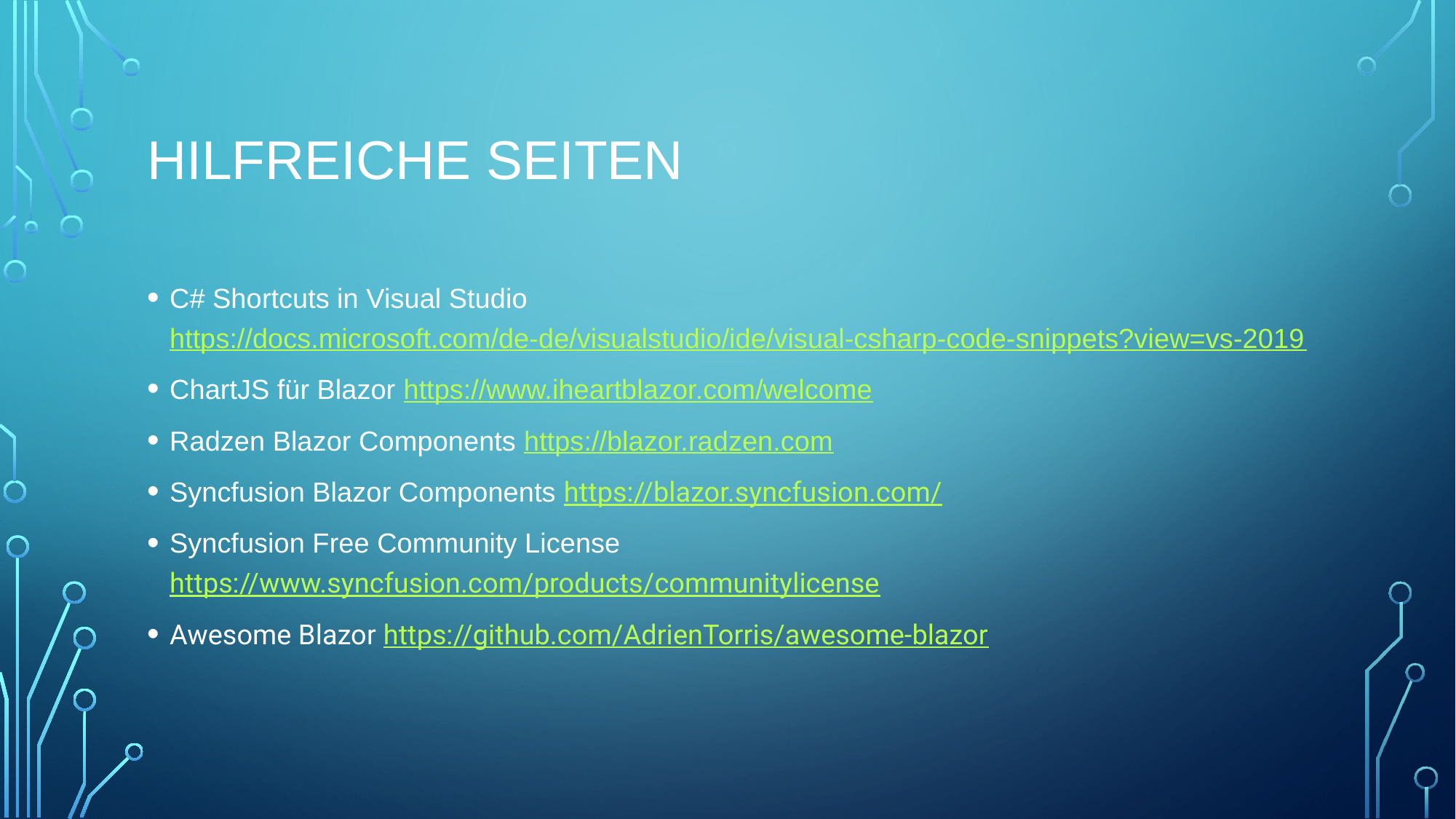

# Hilfreiche Seiten
C# Shortcuts in Visual Studio https://docs.microsoft.com/de-de/visualstudio/ide/visual-csharp-code-snippets?view=vs-2019
ChartJS für Blazor https://www.iheartblazor.com/welcome
Radzen Blazor Components https://blazor.radzen.com
Syncfusion Blazor Components https://blazor.syncfusion.com/
Syncfusion Free Community License https://www.syncfusion.com/products/communitylicense
Awesome Blazor https://github.com/AdrienTorris/awesome-blazor